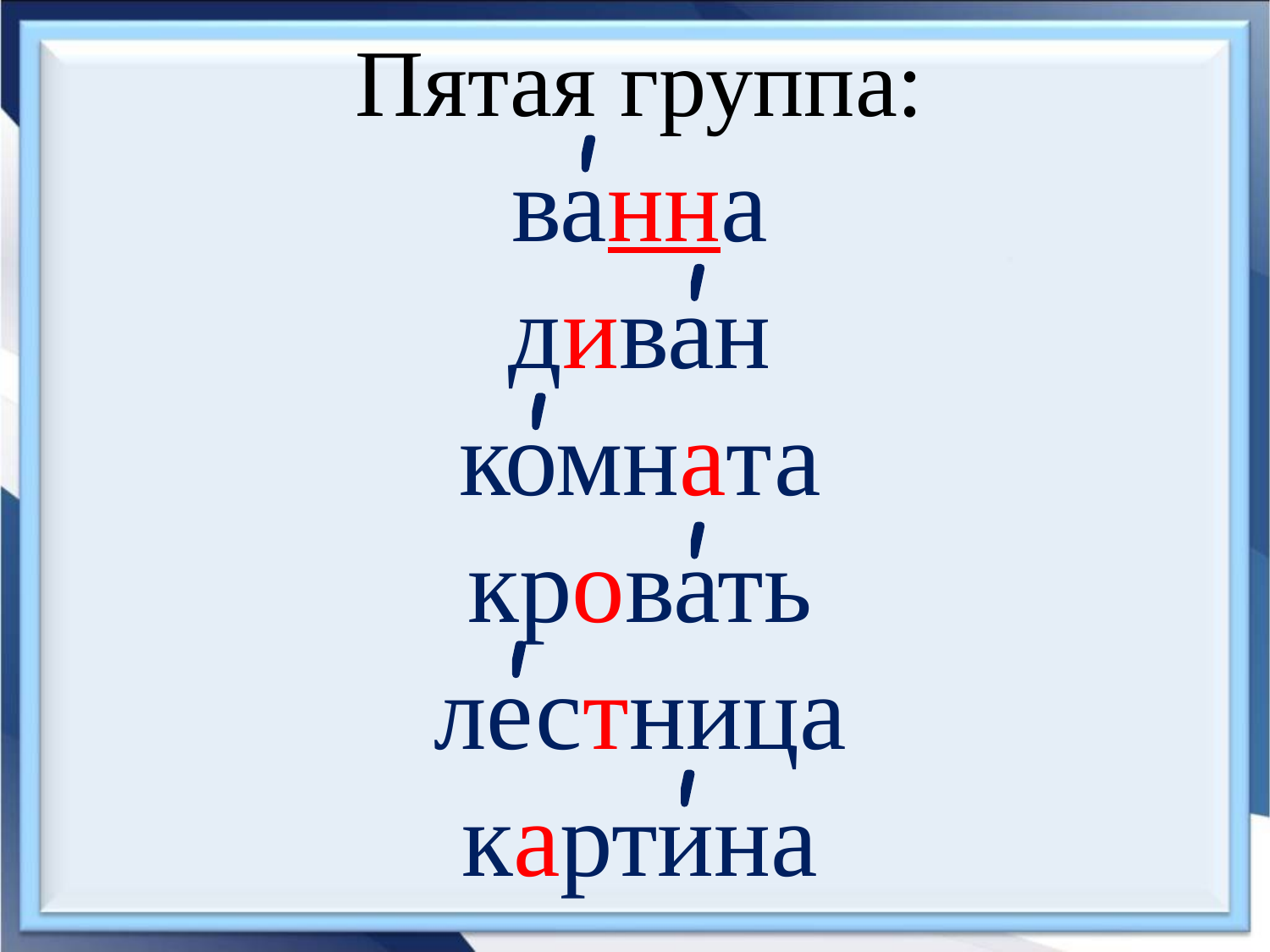

Пятая группа:
ванна
диван
комната
кровать
лестница
картина